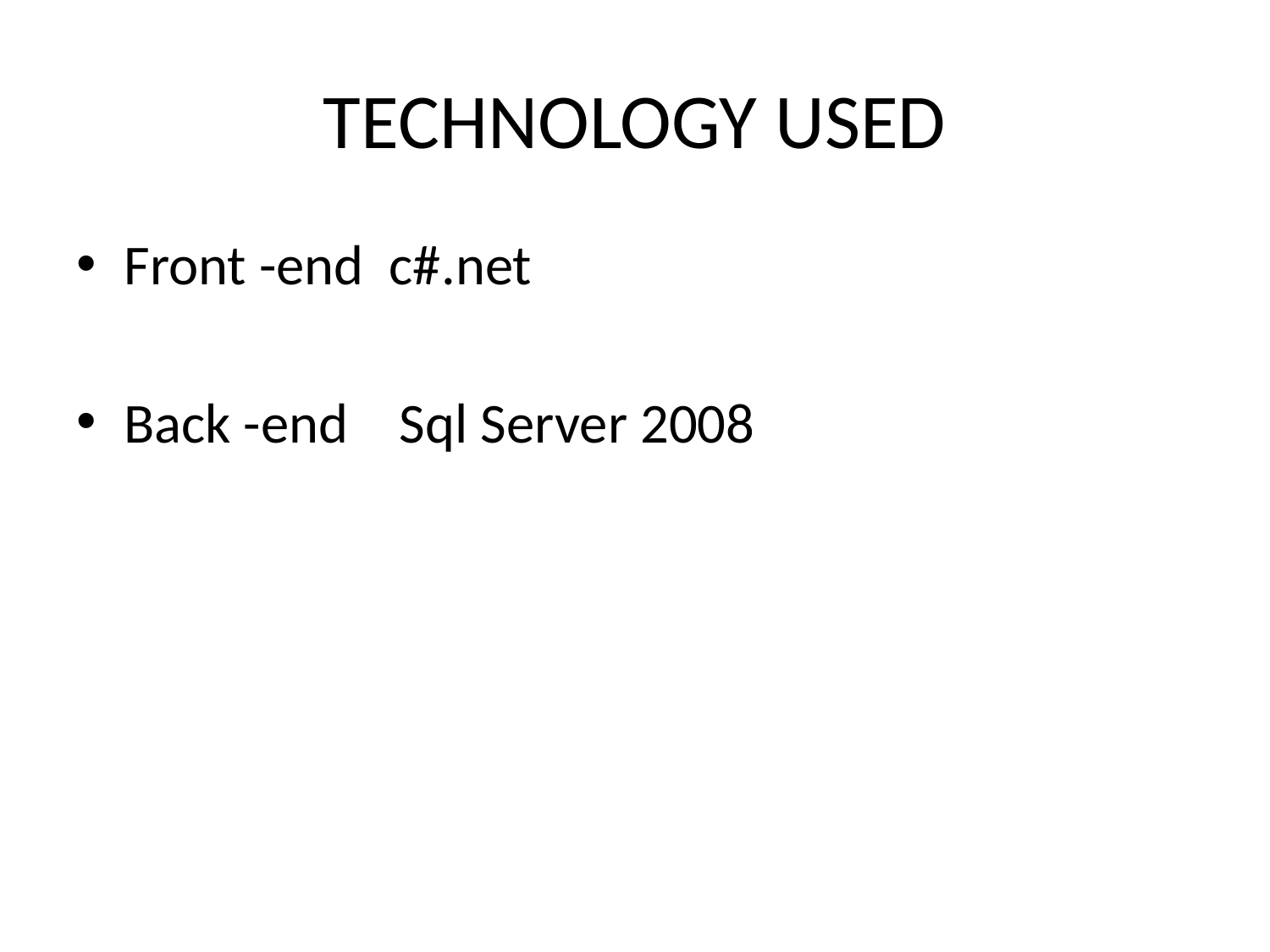

# TECHNOLOGY USED
Front -end  c#.net

Back -end    Sql Server 2008